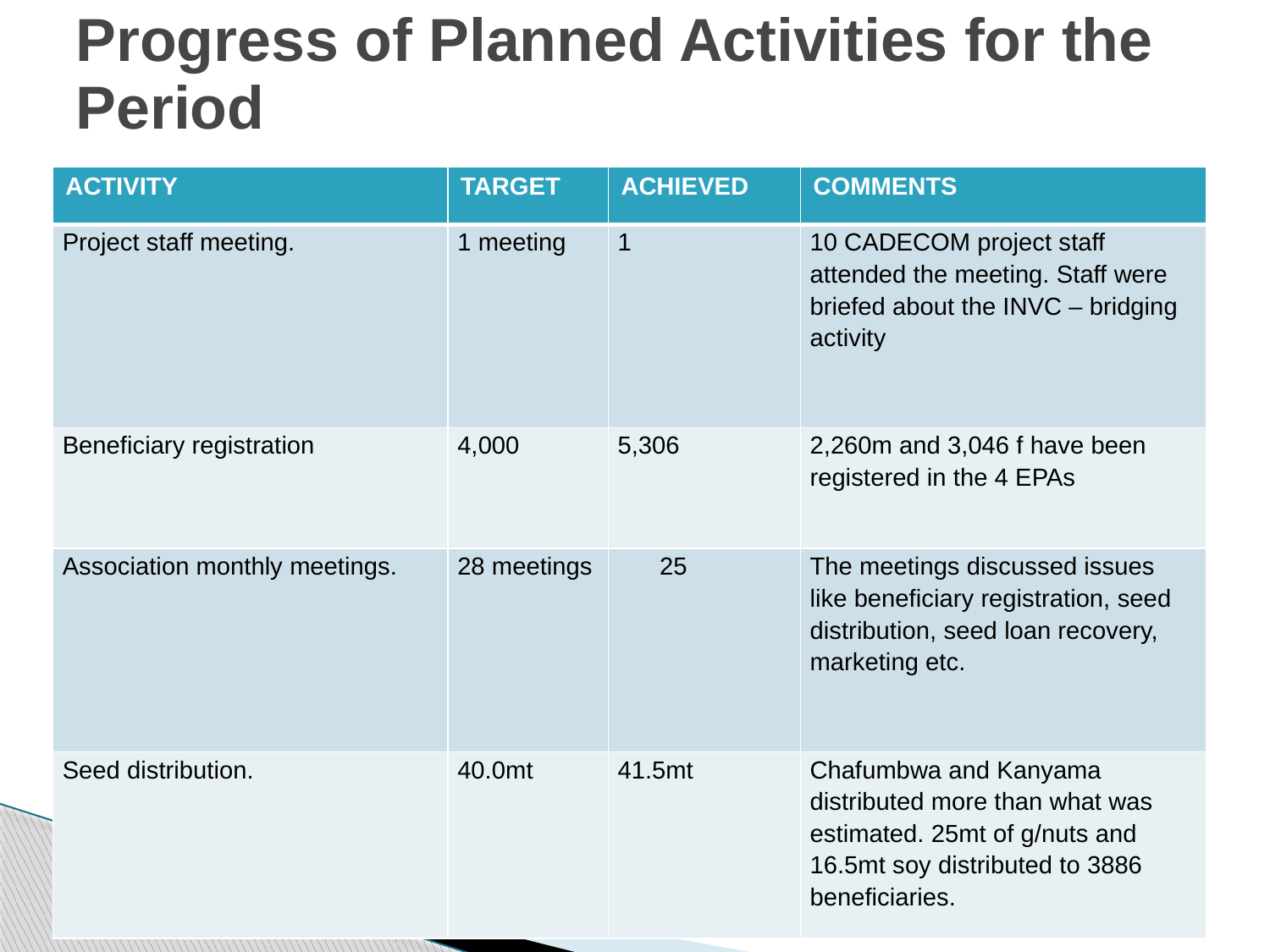

# Progress of Planned Activities for the Period
| ACTIVITY | TARGET | ACHIEVED | COMMENTS |
| --- | --- | --- | --- |
| Project staff meeting. | 1 meeting | 1 | 10 CADECOM project staff attended the meeting. Staff were briefed about the INVC – bridging activity |
| Beneficiary registration | 4,000 | 5,306 | 2,260m and 3,046 f have been registered in the 4 EPAs |
| Association monthly meetings. | 28 meetings | 25 | The meetings discussed issues like beneficiary registration, seed distribution, seed loan recovery, marketing etc. |
| Seed distribution. | 40.0mt | 41.5mt | Chafumbwa and Kanyama distributed more than what was estimated. 25mt of g/nuts and 16.5mt soy distributed to 3886 beneficiaries. |